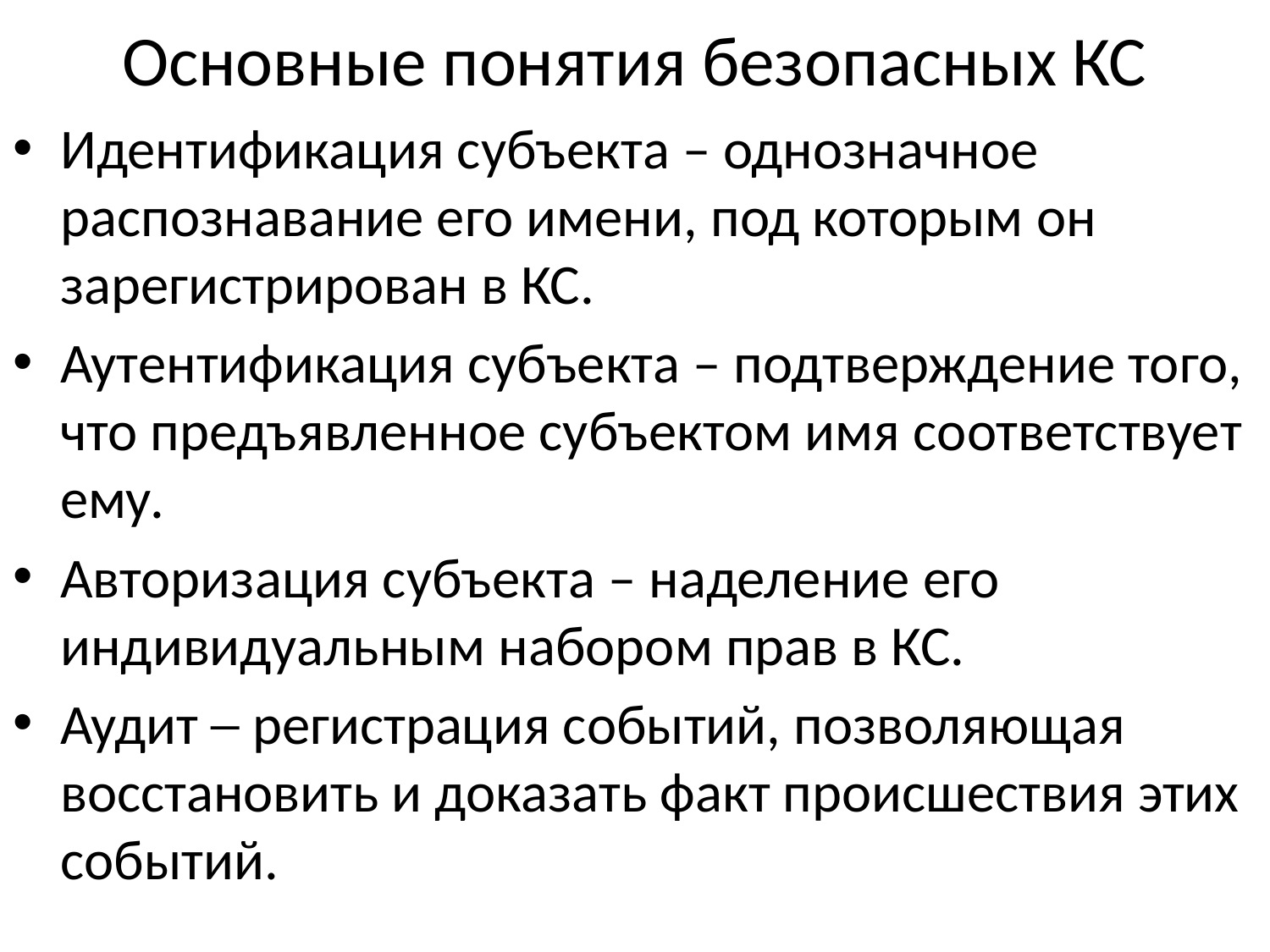

# Основные понятия безопасных КС
Идентификация субъекта – однозначное распознавание его имени, под которым он зарегистрирован в КС.
Аутентификация субъекта – подтверждение того, что предъявленное субъектом имя соответствует ему.
Авторизация субъекта – наделение его индивидуальным набором прав в КС.
Аудит ─ регистрация событий, позволяющая восстановить и доказать факт происшествия этих событий.